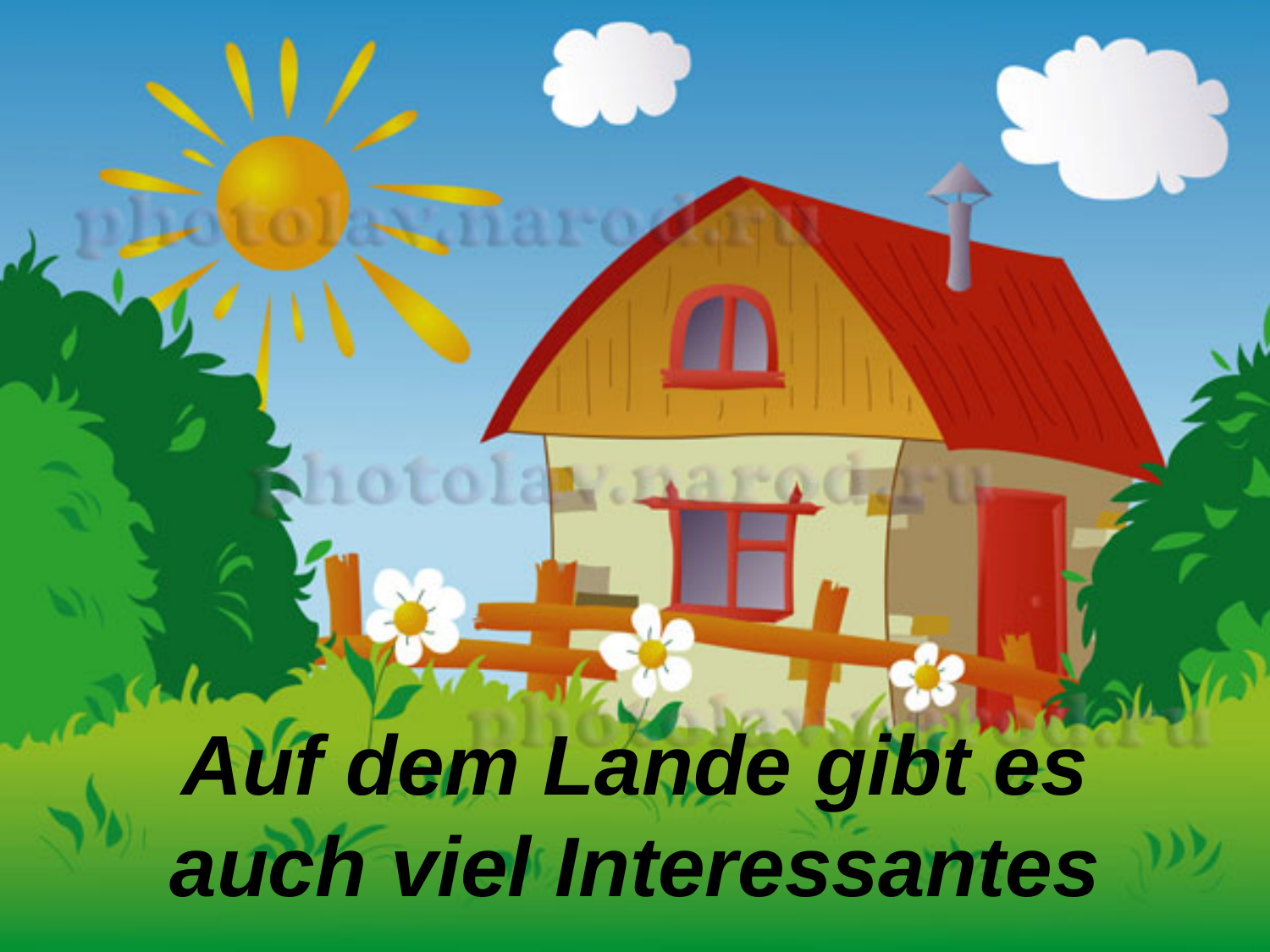

Auf dem Lande gibt es auch viel Interessantes